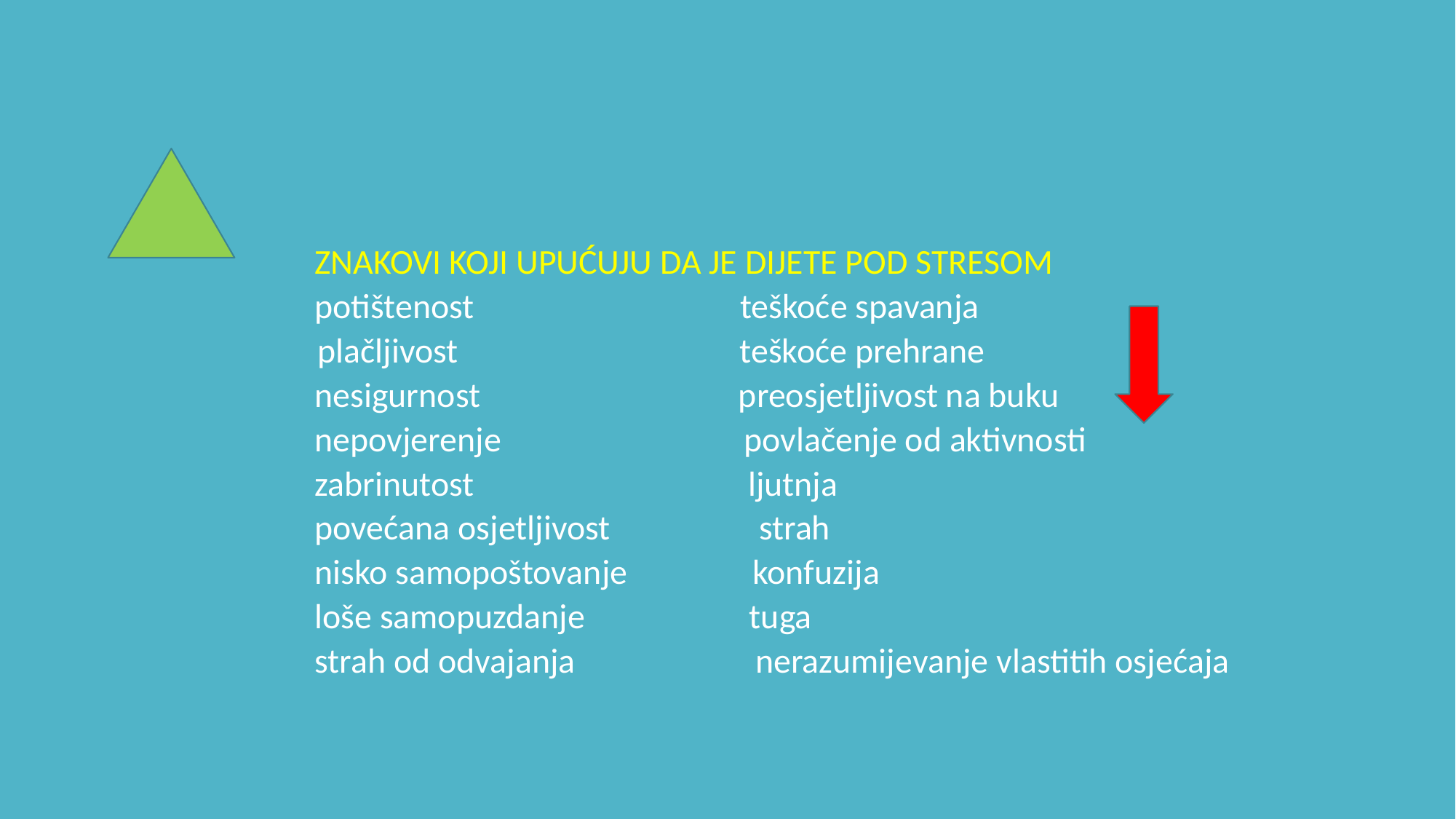

#

ZNAKOVI KOJI UPUĆUJU DA JE DIJETE POD STRESOM
potištenost                                  teškoće spavanja
    plačljivost                                    teškoće prehrane
nesigurnost                                 preosjetljivost na buku
nepovjerenje                               povlačenje od aktivnosti
zabrinutost                                   ljutnja
povećana osjetljivost                   strah
nisko samopoštovanje                konfuzija
loše samopuzdanje                     tuga
strah od odvajanja                       nerazumijevanje vlastitih osjećaja